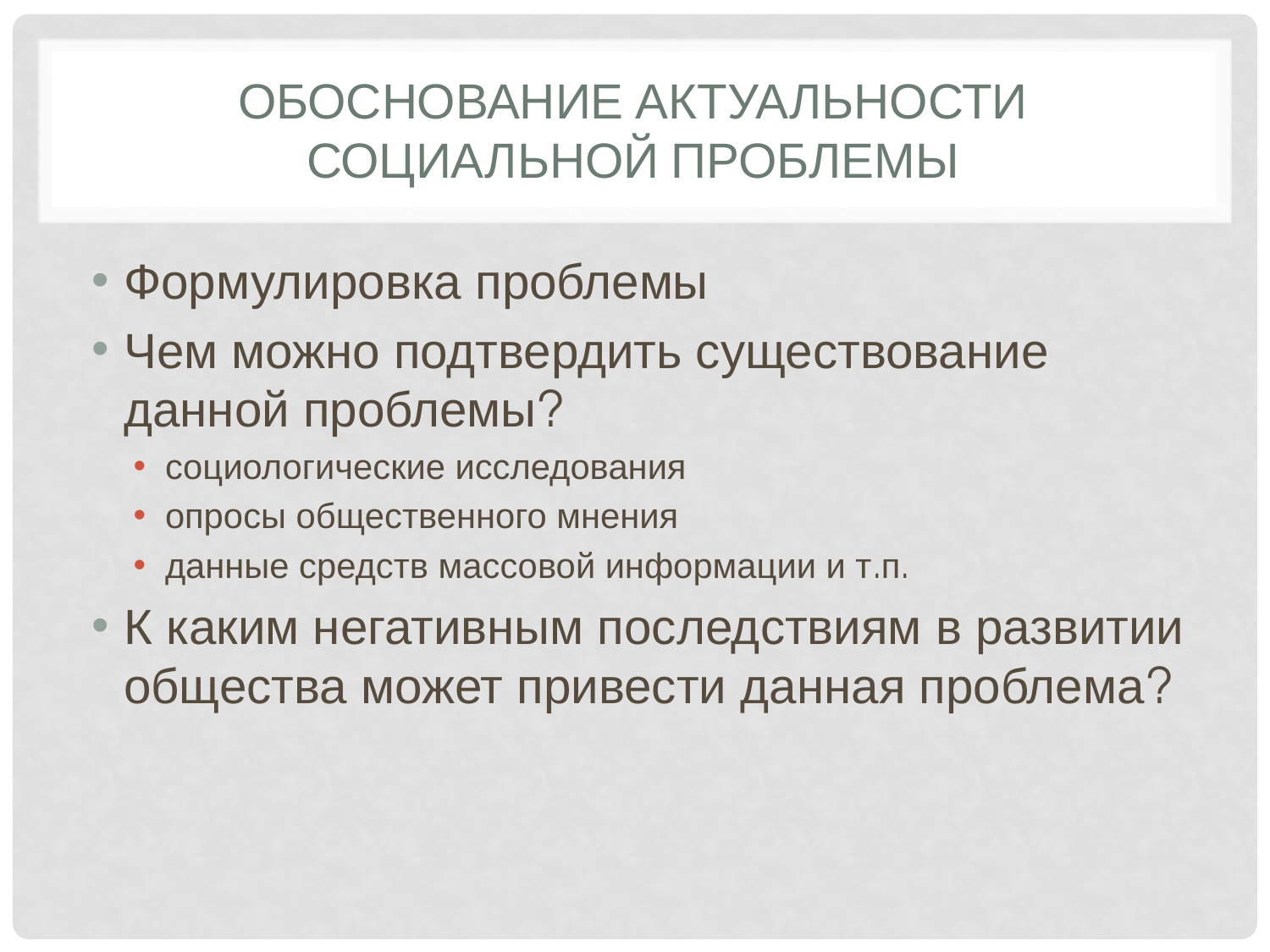

# Обоснование актуальности социальной проблемы
Формулировка проблемы
Чем можно подтвердить существование данной проблемы?
социологические исследования
опросы общественного мнения
данные средств массовой информации и т.п.
К каким негативным последствиям в развитии общества может привести данная проблема?